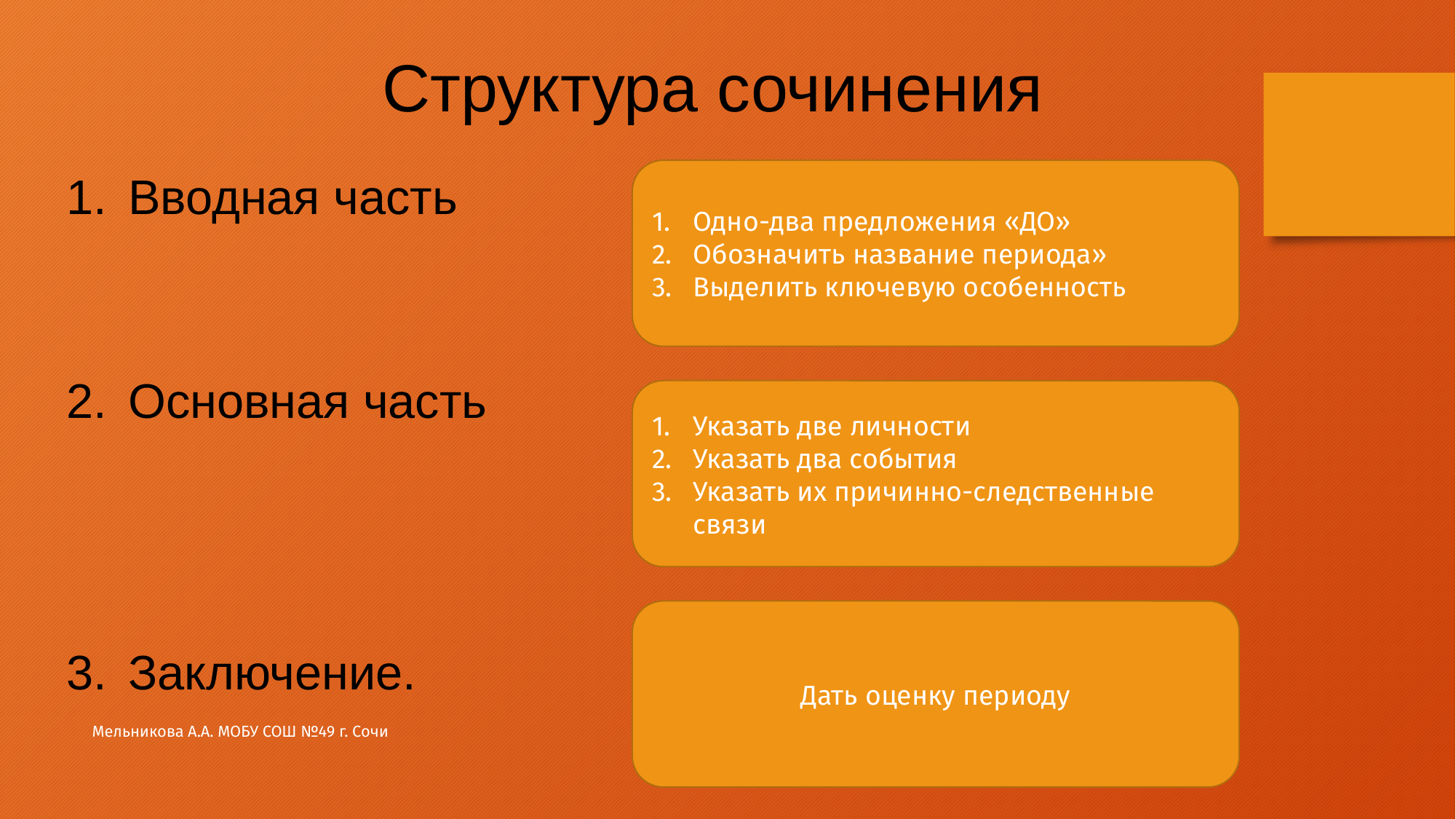

Структура сочинения
Вводная часть

Основная часть

Заключение.
Одно-два предложения «ДО»
Обозначить название периода»
Выделить ключевую особенность
Указать две личности
Указать два события
Указать их причинно-следственные связи
Дать оценку периоду
Мельникова А.А. МОБУ СОШ №49 г. Сочи